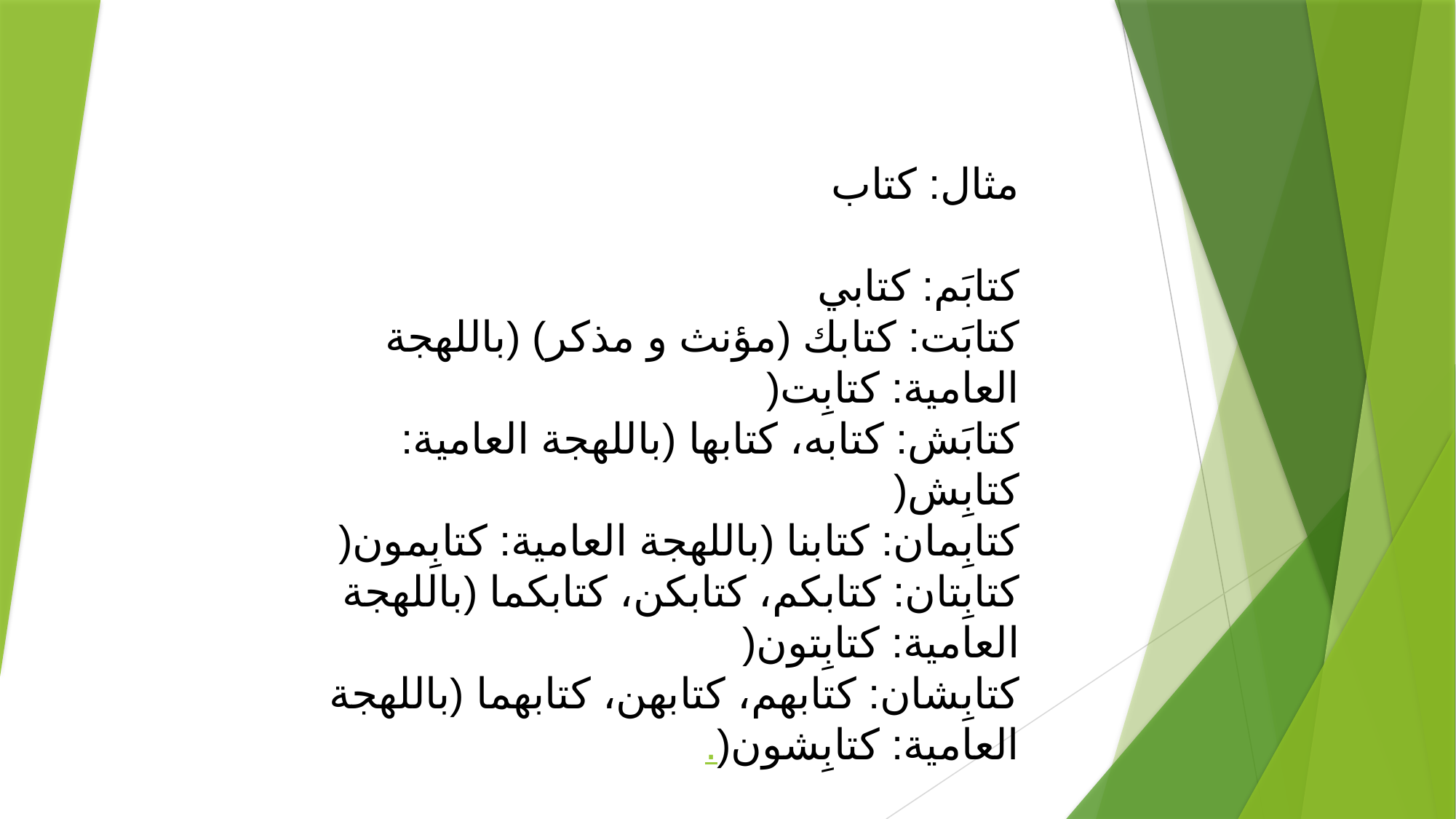

مثال: كتاب
كتابَم: كتابي
كتابَت: كتابك (مؤنث و مذكر) (باللهجة العامية: كتابِت(
كتابَش: كتابه، كتابها (باللهجة العامية: كتابِش(
كتابِمان: كتابنا (باللهجة العامية: كتابِمون(
كتابِتان: كتابكم، كتابكن، كتابكما (باللهجة العامية: كتابِتون(
كتابِشان: كتابهم، كتابهن، كتابهما (باللهجة العامية: كتابِشون(.